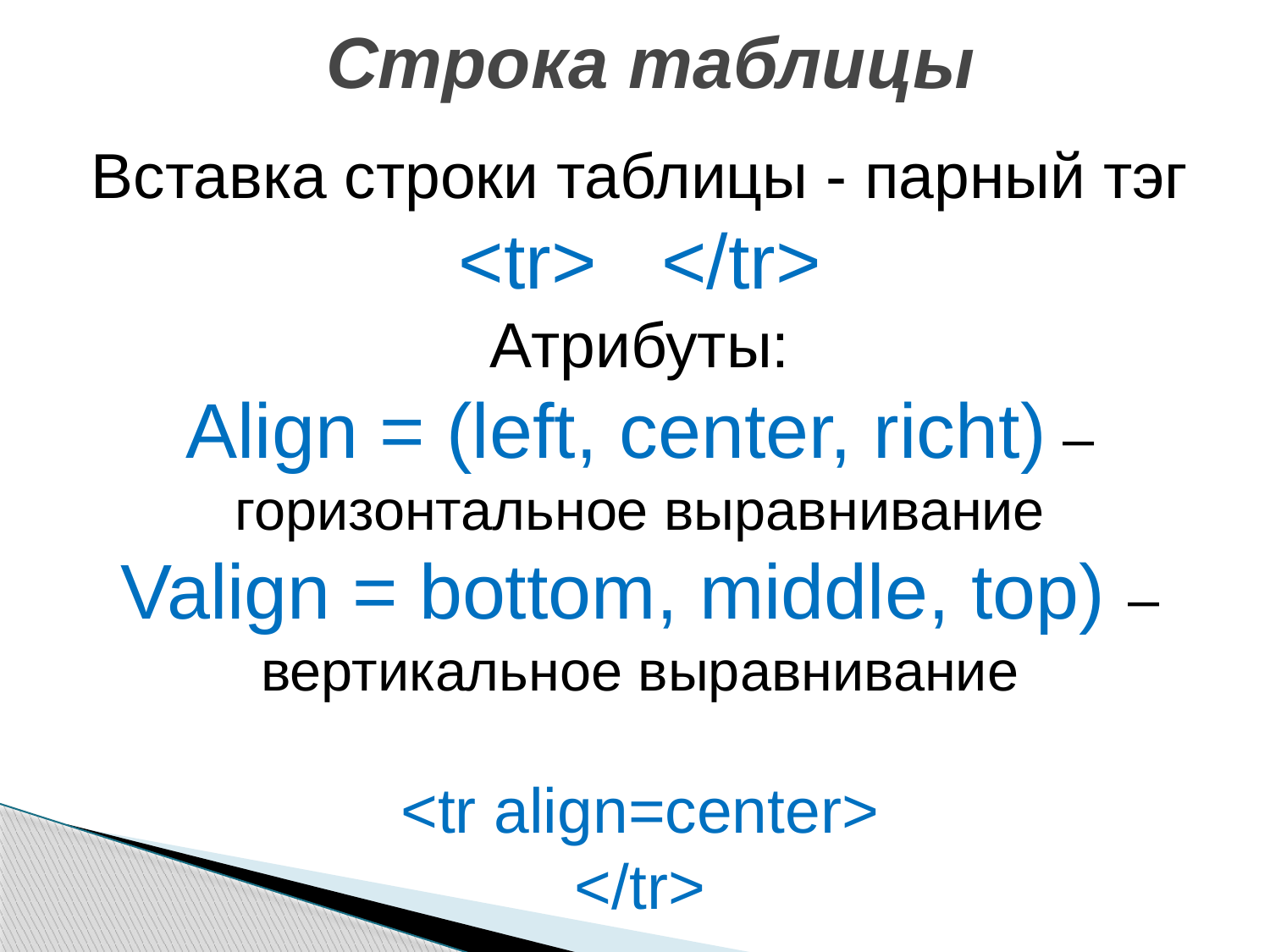

Строка таблицы
Вставка строки таблицы - парный тэг <tr>   </tr>
Атрибуты:
Align = (left, center, richt) – горизонтальное выравнивание
Valign = bottom, middle, top) – вертикальное выравнивание

<tr align=center>
</tr>